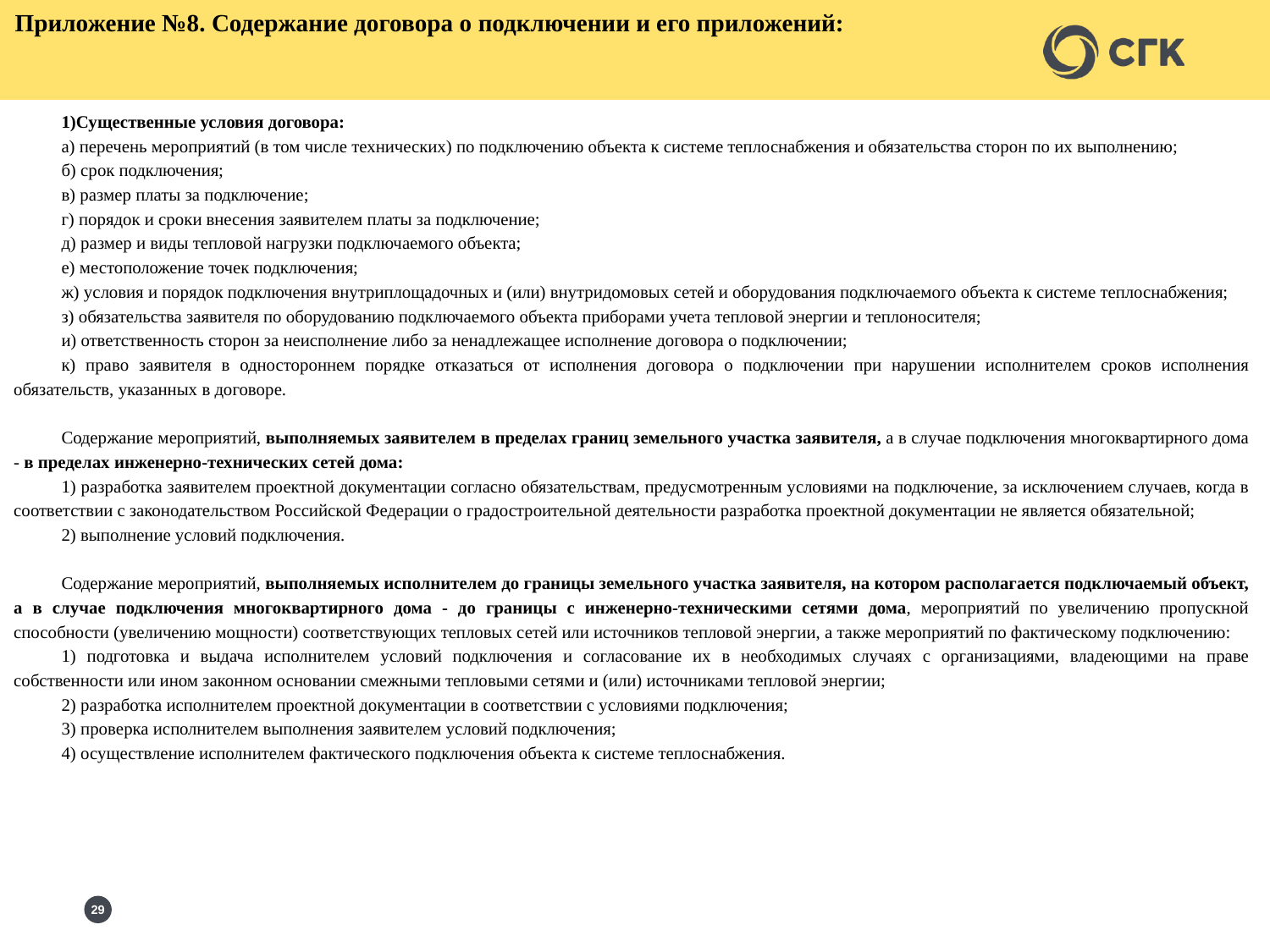

Приложение №8. Содержание договора о подключении и его приложений:

1)Существенные условия договора:
а) перечень мероприятий (в том числе технических) по подключению объекта к системе теплоснабжения и обязательства сторон по их выполнению;
б) срок подключения;
в) размер платы за подключение;
г) порядок и сроки внесения заявителем платы за подключение;
д) размер и виды тепловой нагрузки подключаемого объекта;
е) местоположение точек подключения;
ж) условия и порядок подключения внутриплощадочных и (или) внутридомовых сетей и оборудования подключаемого объекта к системе теплоснабжения;
з) обязательства заявителя по оборудованию подключаемого объекта приборами учета тепловой энергии и теплоносителя;
и) ответственность сторон за неисполнение либо за ненадлежащее исполнение договора о подключении;
к) право заявителя в одностороннем порядке отказаться от исполнения договора о подключении при нарушении исполнителем сроков исполнения обязательств, указанных в договоре.

Содержание мероприятий, выполняемых заявителем в пределах границ земельного участка заявителя, а в случае подключения многоквартирного дома - в пределах инженерно-технических сетей дома:
1) разработка заявителем проектной документации согласно обязательствам, предусмотренным условиями на подключение, за исключением случаев, когда в соответствии с законодательством Российской Федерации о градостроительной деятельности разработка проектной документации не является обязательной;
2) выполнение условий подключения.

Содержание мероприятий, выполняемых исполнителем до границы земельного участка заявителя, на котором располагается подключаемый объект, а в случае подключения многоквартирного дома - до границы с инженерно-техническими сетями дома, мероприятий по увеличению пропускной способности (увеличению мощности) соответствующих тепловых сетей или источников тепловой энергии, а также мероприятий по фактическому подключению:
1) подготовка и выдача исполнителем условий подключения и согласование их в необходимых случаях с организациями, владеющими на праве собственности или ином законном основании смежными тепловыми сетями и (или) источниками тепловой энергии;
2) разработка исполнителем проектной документации в соответствии с условиями подключения;
3) проверка исполнителем выполнения заявителем условий подключения;
4) осуществление исполнителем фактического подключения объекта к системе теплоснабжения.